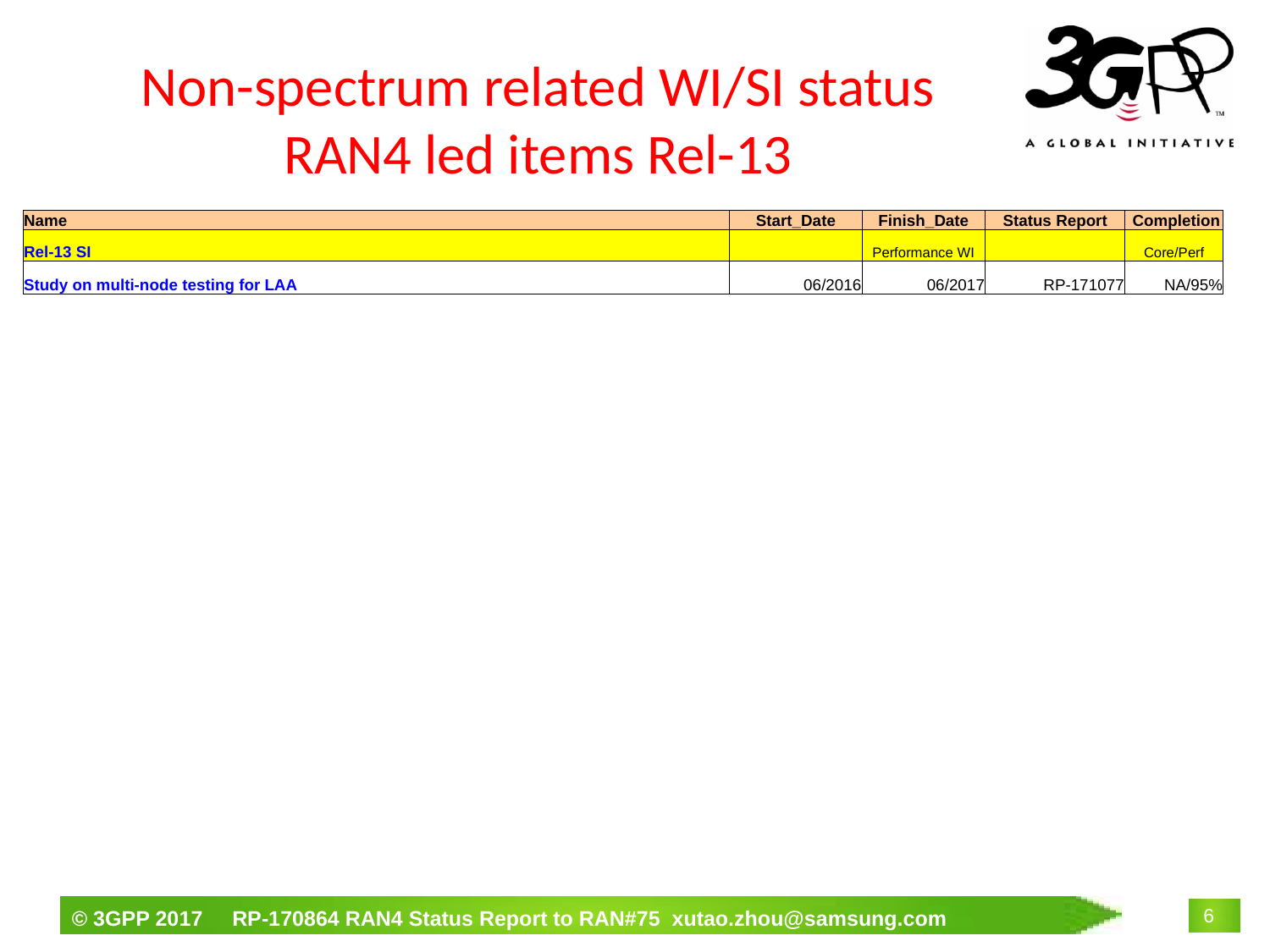

# Non-spectrum related WI/SI status RAN4 led items Rel-13
| Name | Start\_Date | Finish\_Date | Status Report | Completion |
| --- | --- | --- | --- | --- |
| Rel-13 SI |  | Performance WI |  | Core/Perf |
| Study on multi-node testing for LAA | 06/2016 | 06/2017 | RP-171077 | NA/95% |